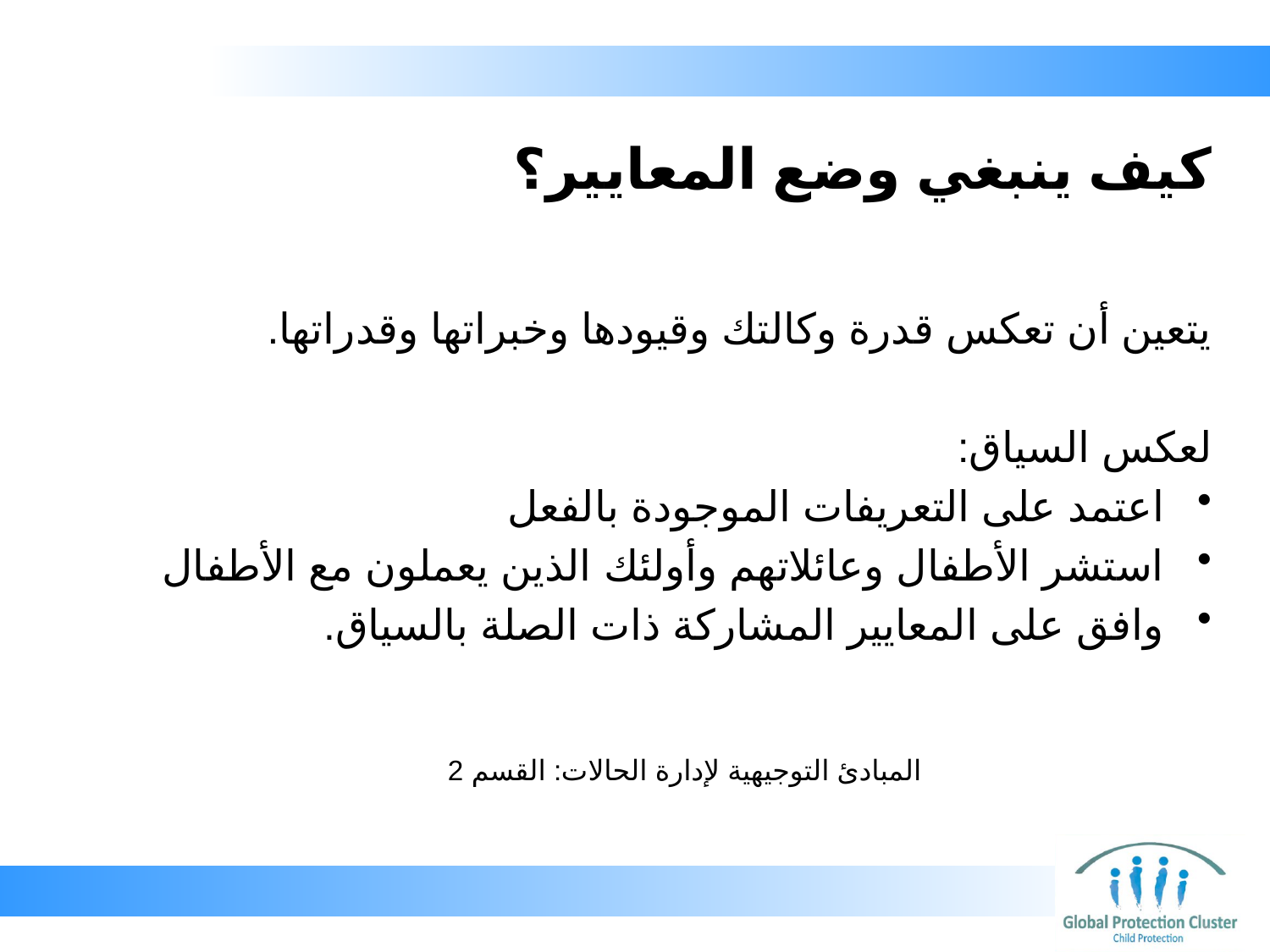

# كيف ينبغي وضع المعايير؟

يتعين أن تعكس قدرة وكالتك وقيودها وخبراتها وقدراتها.

لعكس السياق:
اعتمد على التعريفات الموجودة بالفعل
استشر الأطفال وعائلاتهم وأولئك الذين يعملون مع الأطفال
وافق على المعايير المشاركة ذات الصلة بالسياق.

المبادئ التوجيهية لإدارة الحالات: القسم 2